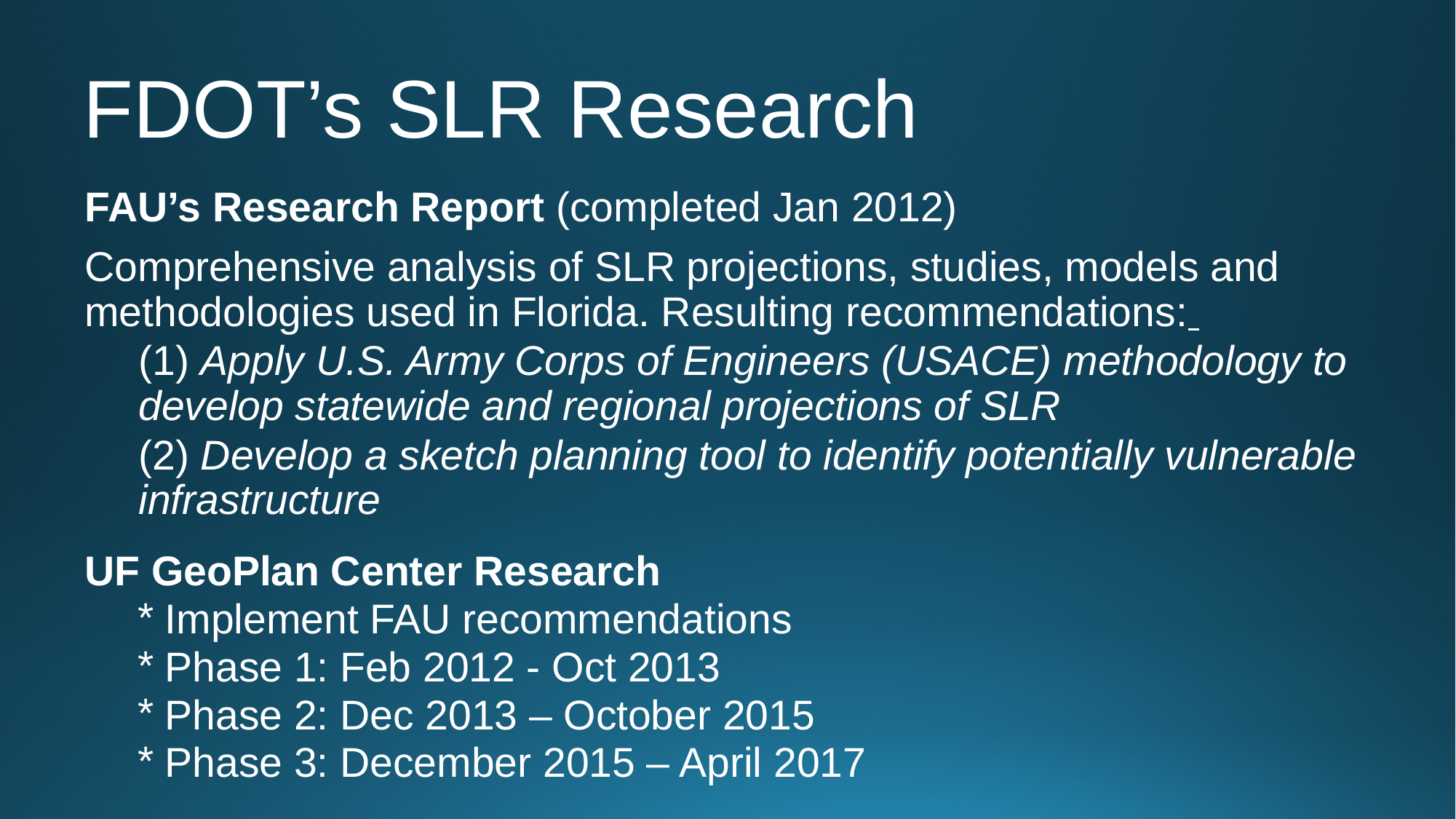

# FDOT’s SLR Research
FAU’s Research Report (completed Jan 2012)
Comprehensive analysis of SLR projections, studies, models and methodologies used in Florida. Resulting recommendations:
(1) Apply U.S. Army Corps of Engineers (USACE) methodology to develop statewide and regional projections of SLR
(2) Develop a sketch planning tool to identify potentially vulnerable infrastructure
UF GeoPlan Center Research
Implement FAU recommendations
Phase 1: Feb 2012 - Oct 2013
Phase 2: Dec 2013 – October 2015
Phase 3: December 2015 – April 2017